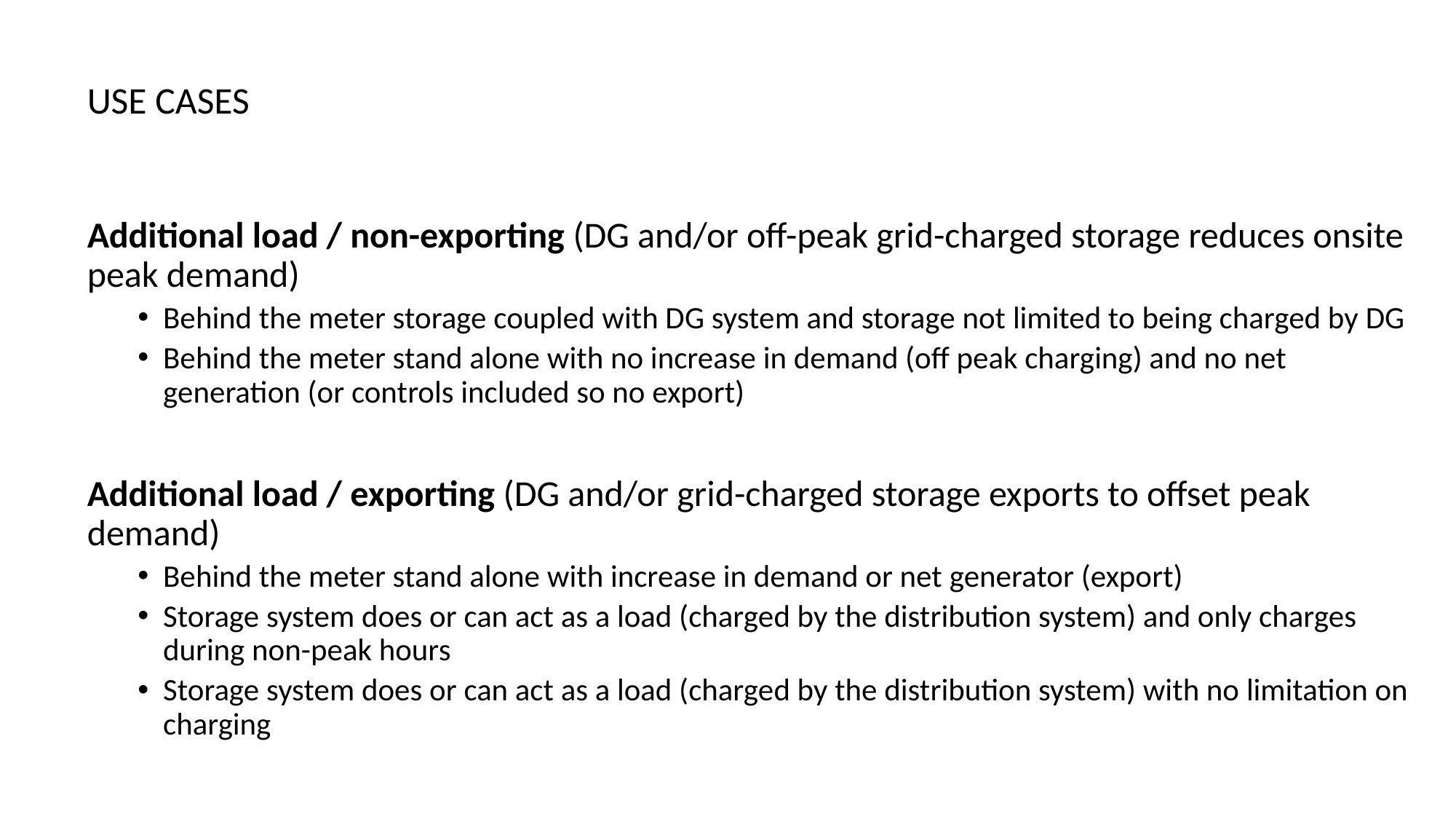

# USE CASES

Additional load / non-exporting (DG and/or off-peak grid-charged storage reduces onsite peak demand)
Behind the meter storage coupled with DG system and storage not limited to being charged by DG
Behind the meter stand alone with no increase in demand (off peak charging) and no net generation (or controls included so no export)

Additional load / exporting (DG and/or grid-charged storage exports to offset peak demand)
Behind the meter stand alone with increase in demand or net generator (export)
Storage system does or can act as a load (charged by the distribution system) and only charges during non-peak hours
Storage system does or can act as a load (charged by the distribution system) with no limitation on charging